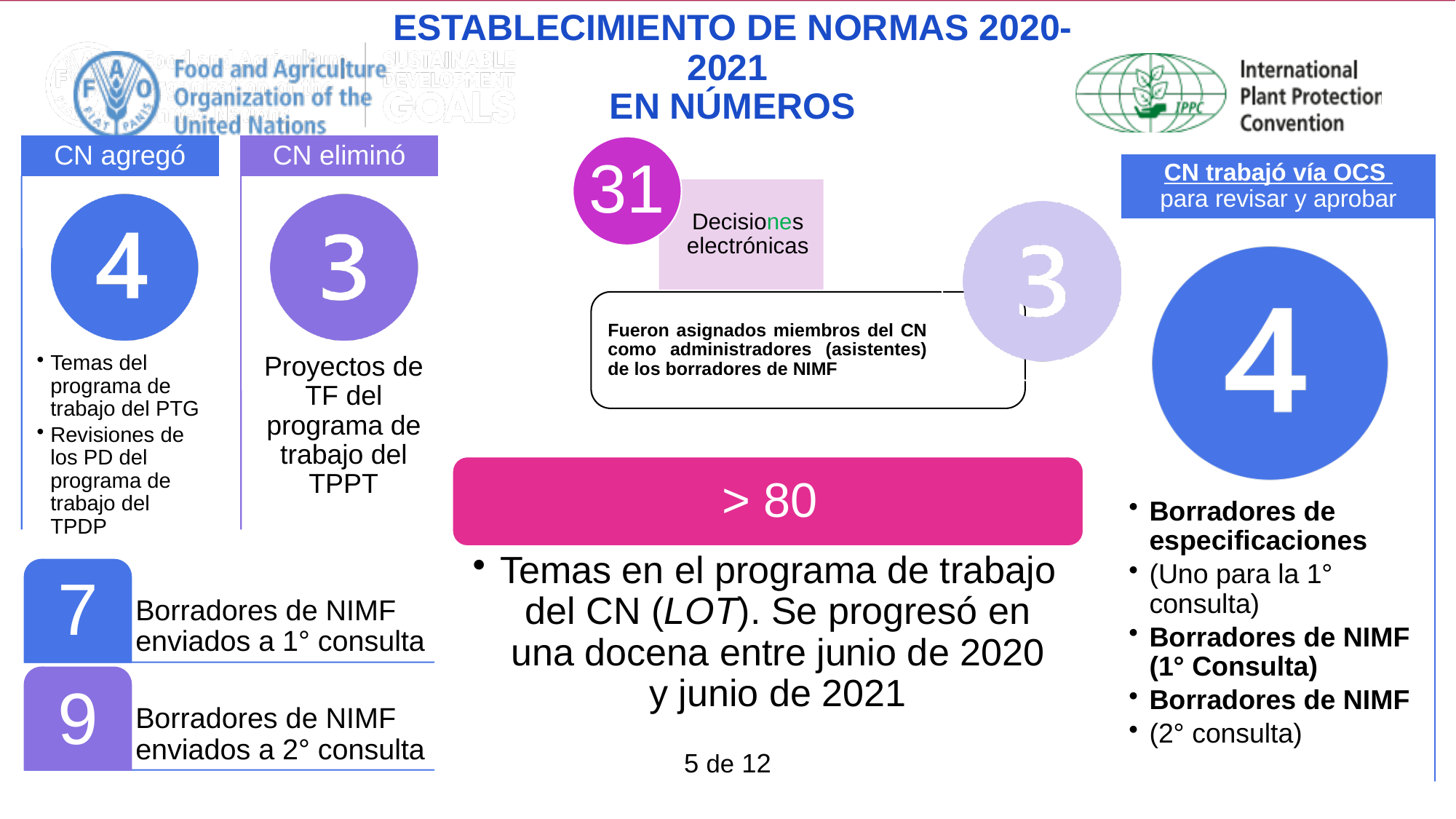

# ESTABLECIMIENTO DE NORMAS 2020-2021 EN NÚMEROS
Temas del programa de trabajo del PTG
Revisiones de los PD del programa de trabajo del TPDP
CN agregó
Proyectos de TF del programa de trabajo del TPPT
CN eliminó
Decisiones electrónicas
31
Fueron asignados miembros del CN como administradores (asistentes) de los borradores de NIMF
Borradores de especificaciones
(Uno para la 1° consulta)
Borradores de NIMF (1° Consulta)
Borradores de NIMF
(2° consulta)
CN trabajó vía OCS
para revisar y aprobar
> 80
Temas en el programa de trabajo del CN (LOT). Se progresó en una docena entre junio de 2020 y junio de 2021
Borradores de NIMF enviados a 1° consulta
7
Borradores de NIMF enviados a 2° consulta
9
5 de 12